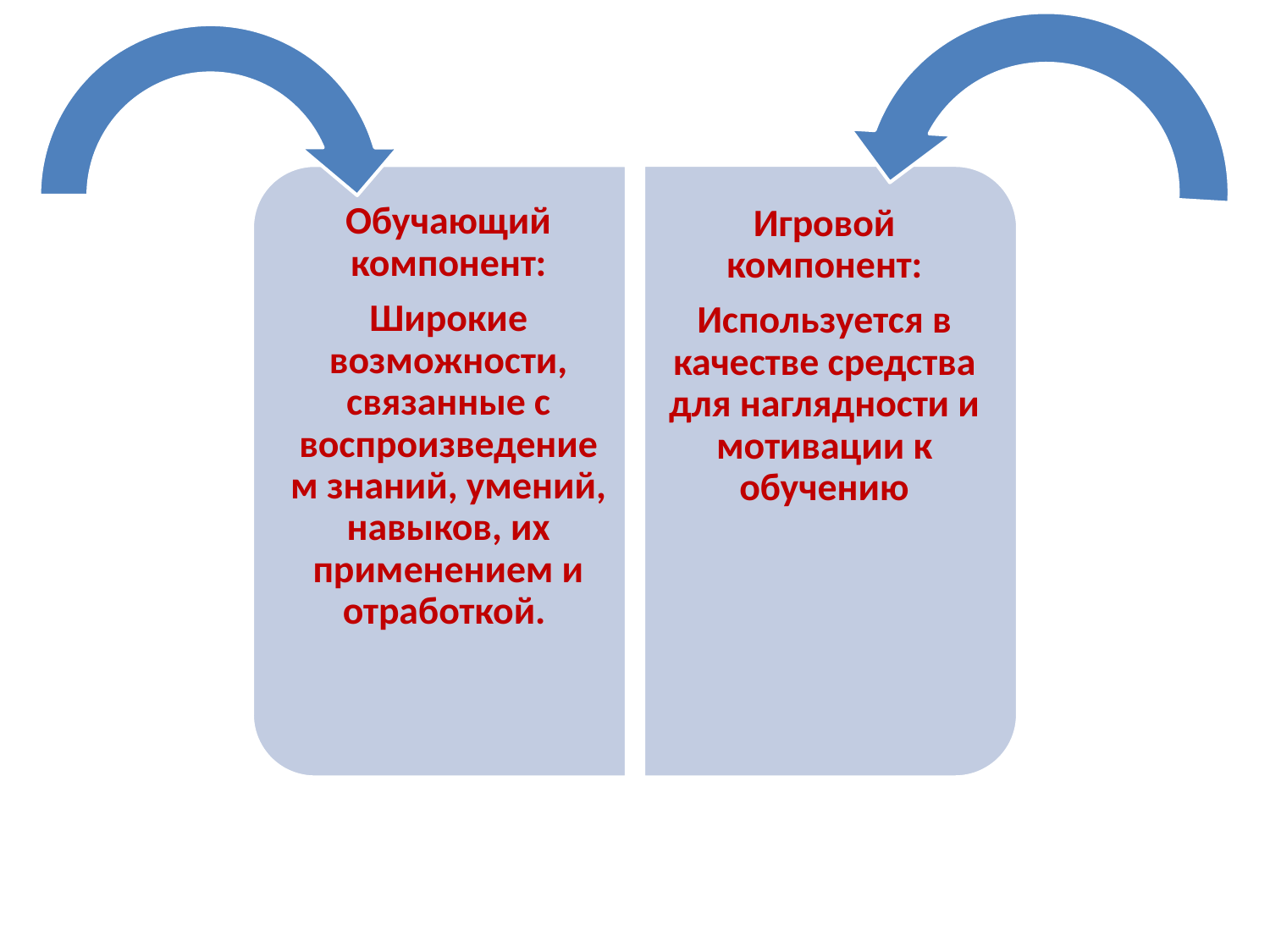

Обучающий компонент:
Широкие возможности, связанные с воспроизведением знаний, умений, навыков, их применением и отработкой.
Игровой компонент:
Используется в качестве средства для наглядности и мотивации к обучению